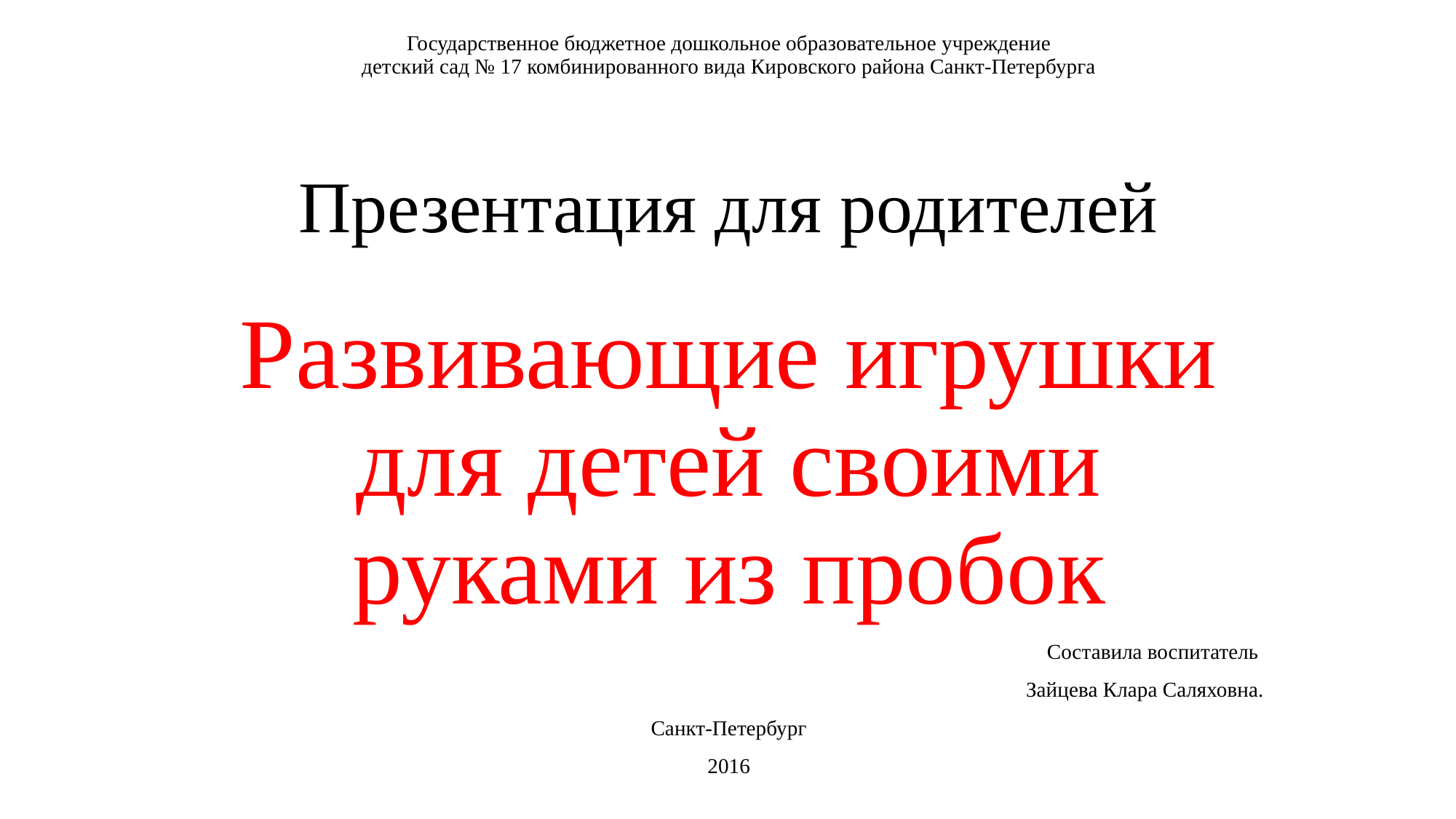

# Государственное бюджетное дошкольное образовательное учреждение детский сад № 17 комбинированного вида Кировского района Санкт-Петербурга Презентация для родителей
Развивающие игрушки для детей своими руками из пробок
Составила воспитатель
   Зайцева Клара Саляховна.
Санкт-Петербург
2016